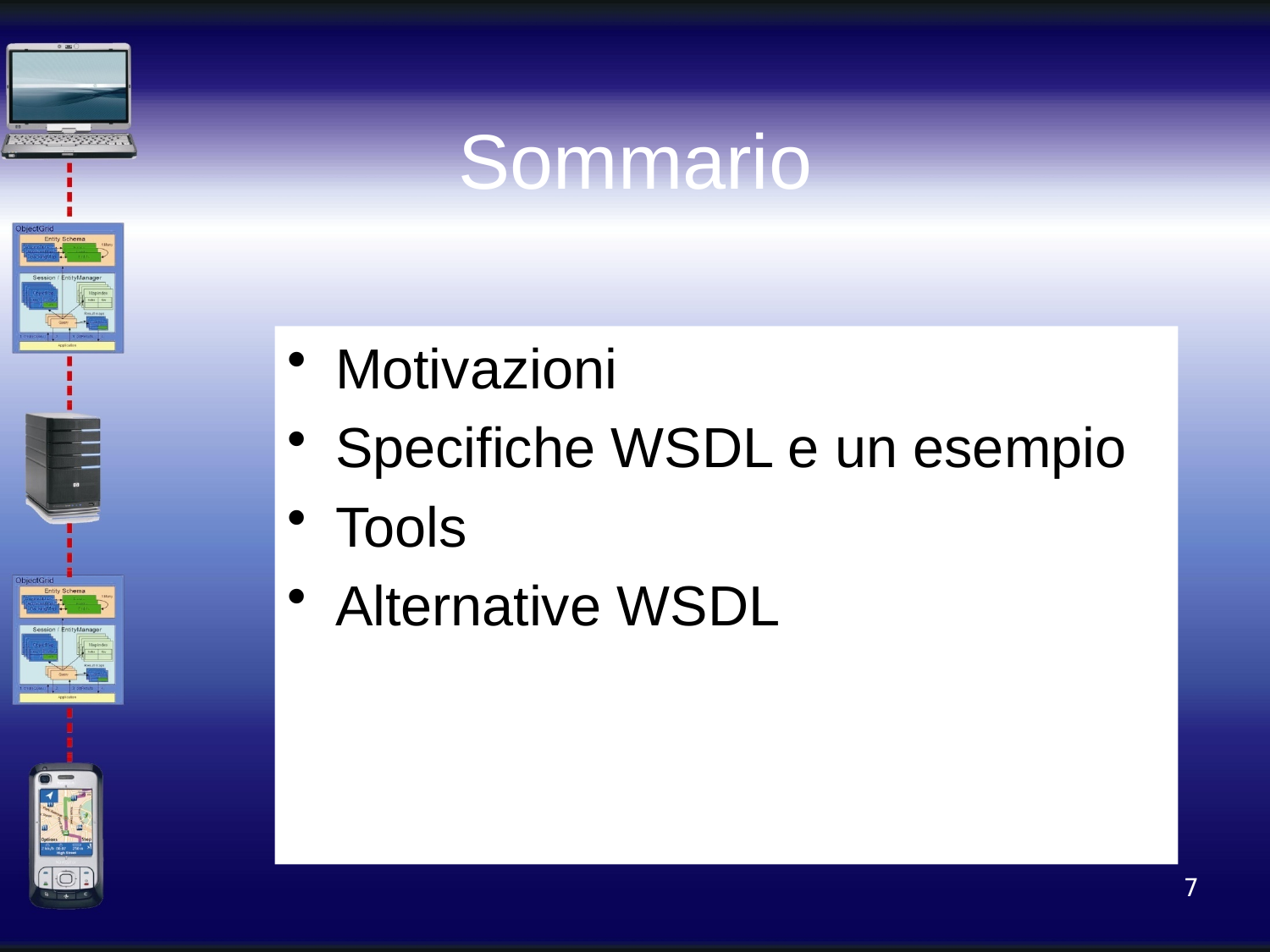

# Sommario
Motivazioni
Specifiche WSDL e un esempio
Tools
Alternative WSDL